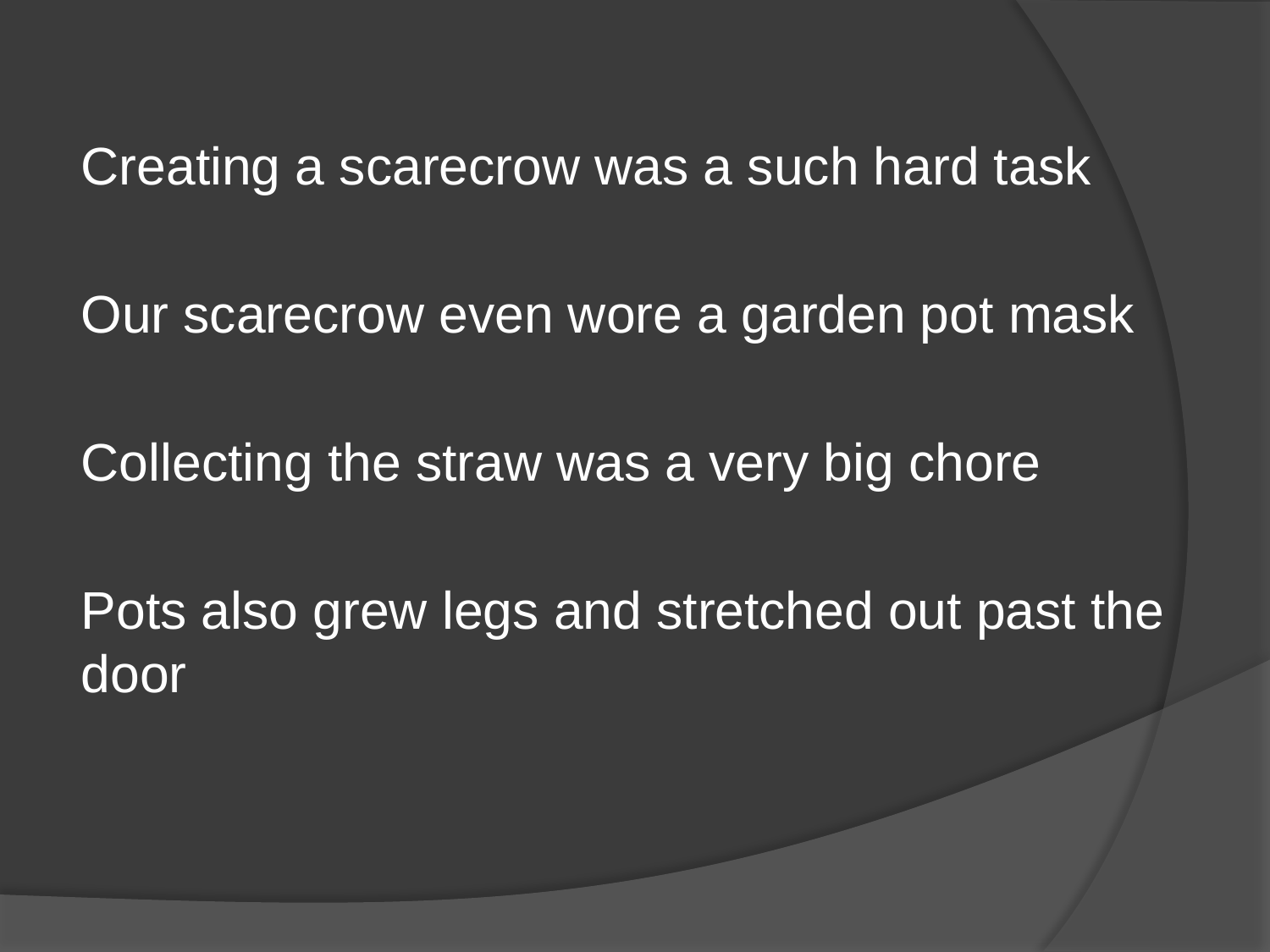

Creating a scarecrow was a such hard task

Our scarecrow even wore a garden pot mask

Collecting the straw was a very big chore

Pots also grew legs and stretched out past the door